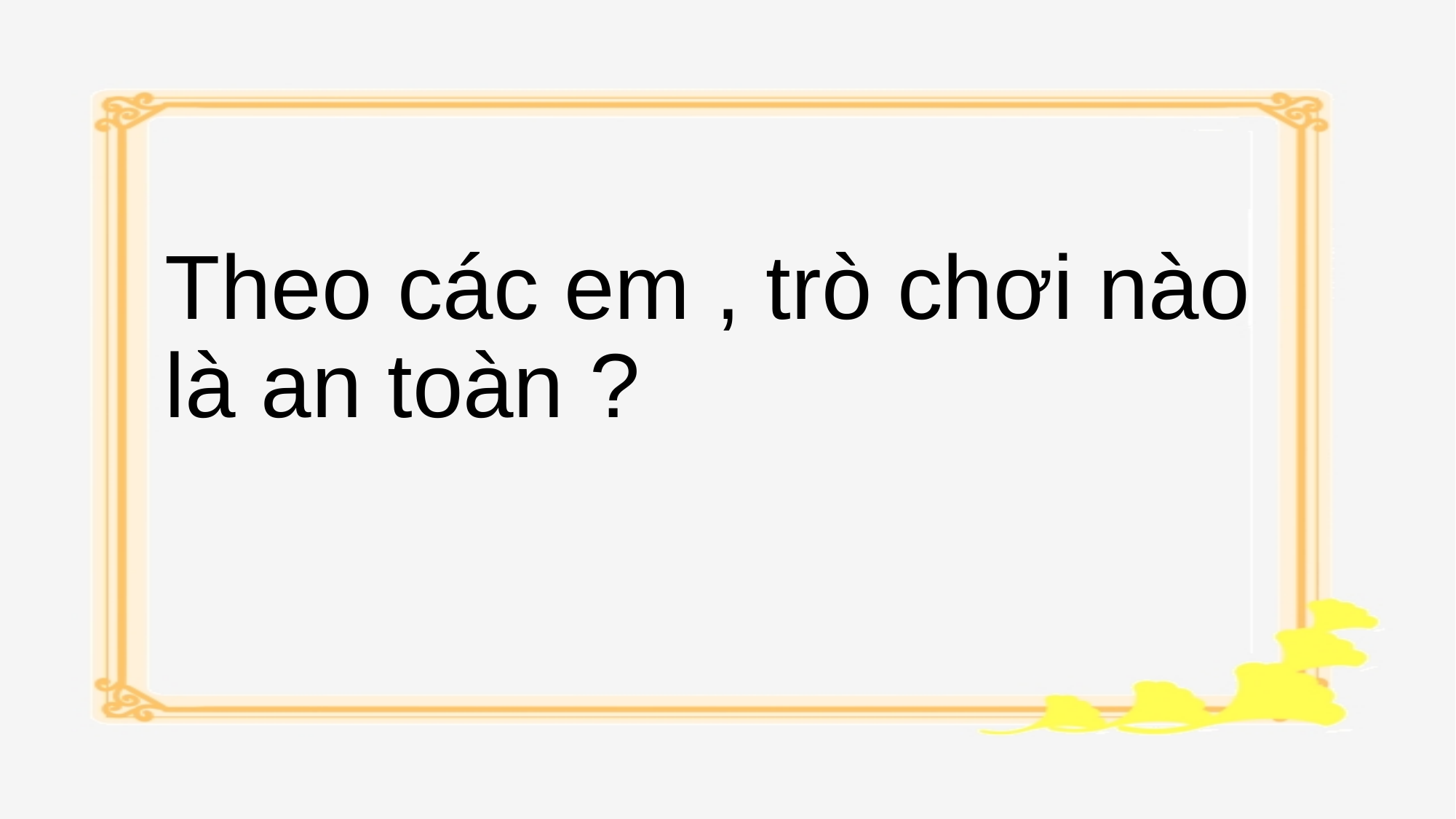

#

Theo các em , trò chơi nào là an toàn ?